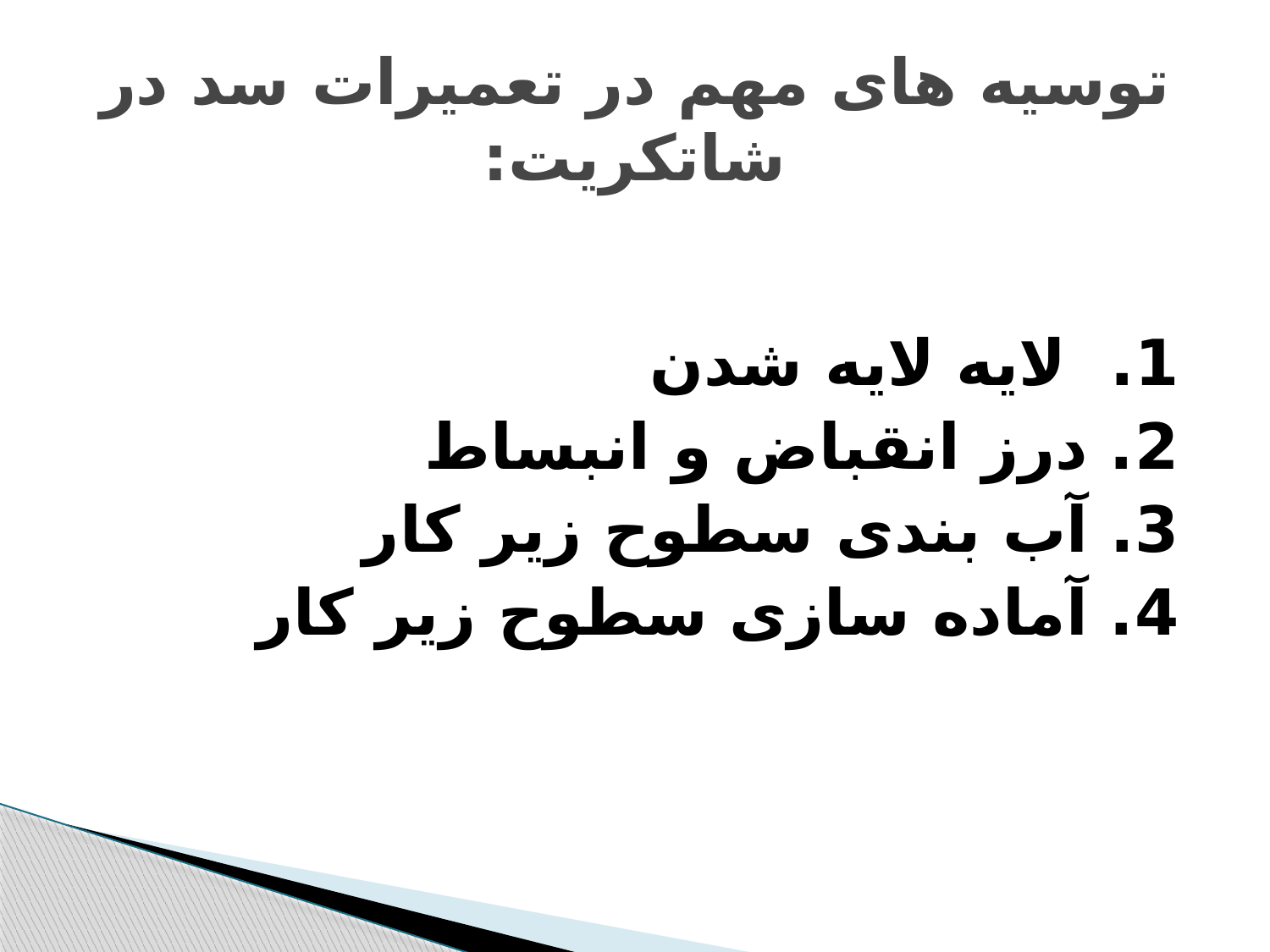

# توسیه های مهم در تعمیرات سد در شاتکریت:
1.  لایه لایه شدن
2. درز انقباض و انبساط
3. آب بندی سطوح زیر کار
4. آماده سازی سطوح زیر کار